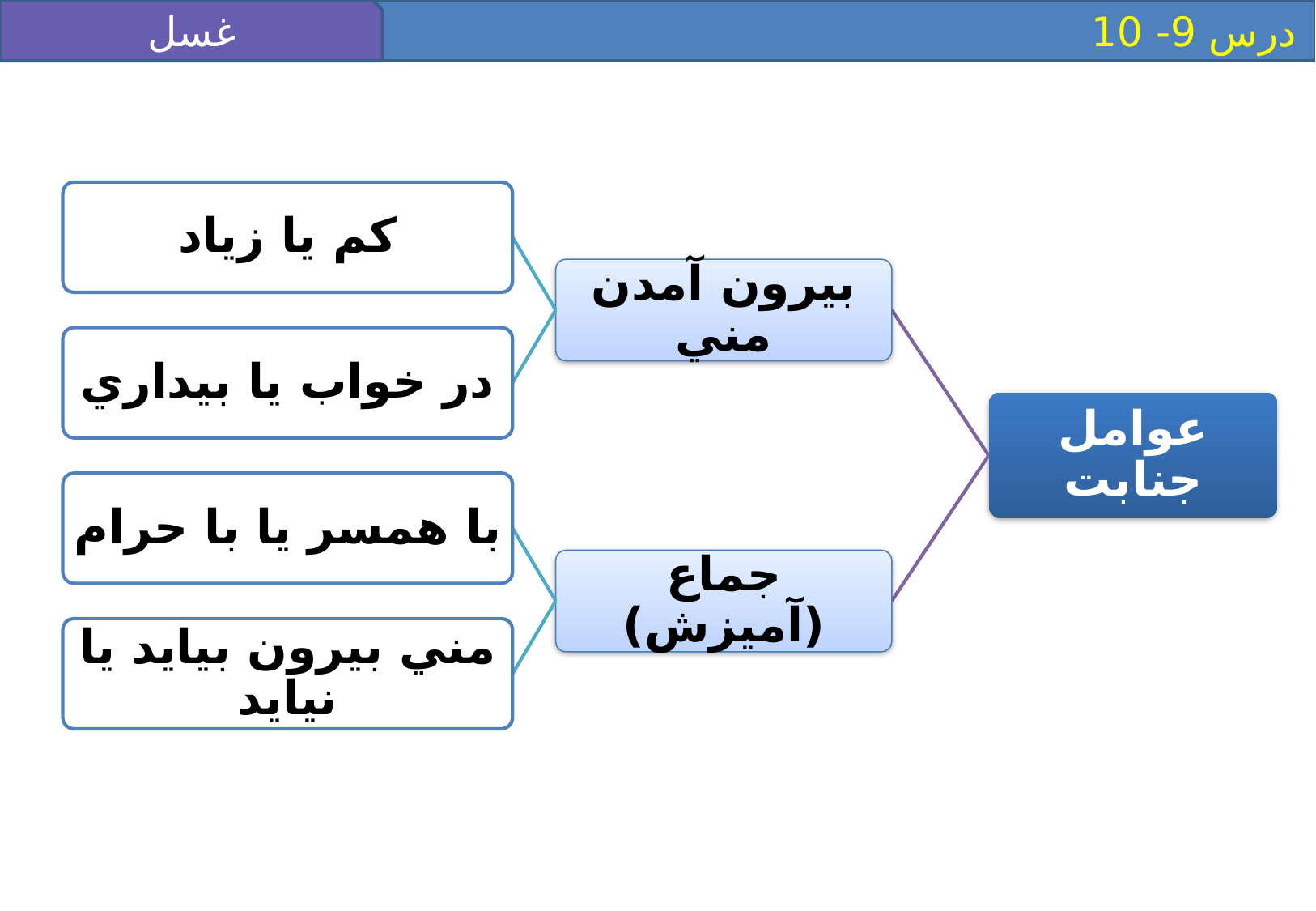

غسل
 درس 9- 10
کم يا زياد

بيرون آمدن مني

در خواب يا بيداري

عوامل جنابت

جماع (آميزش)
با همسر يا با حرام

مني بيرون بيايد يا نيايد